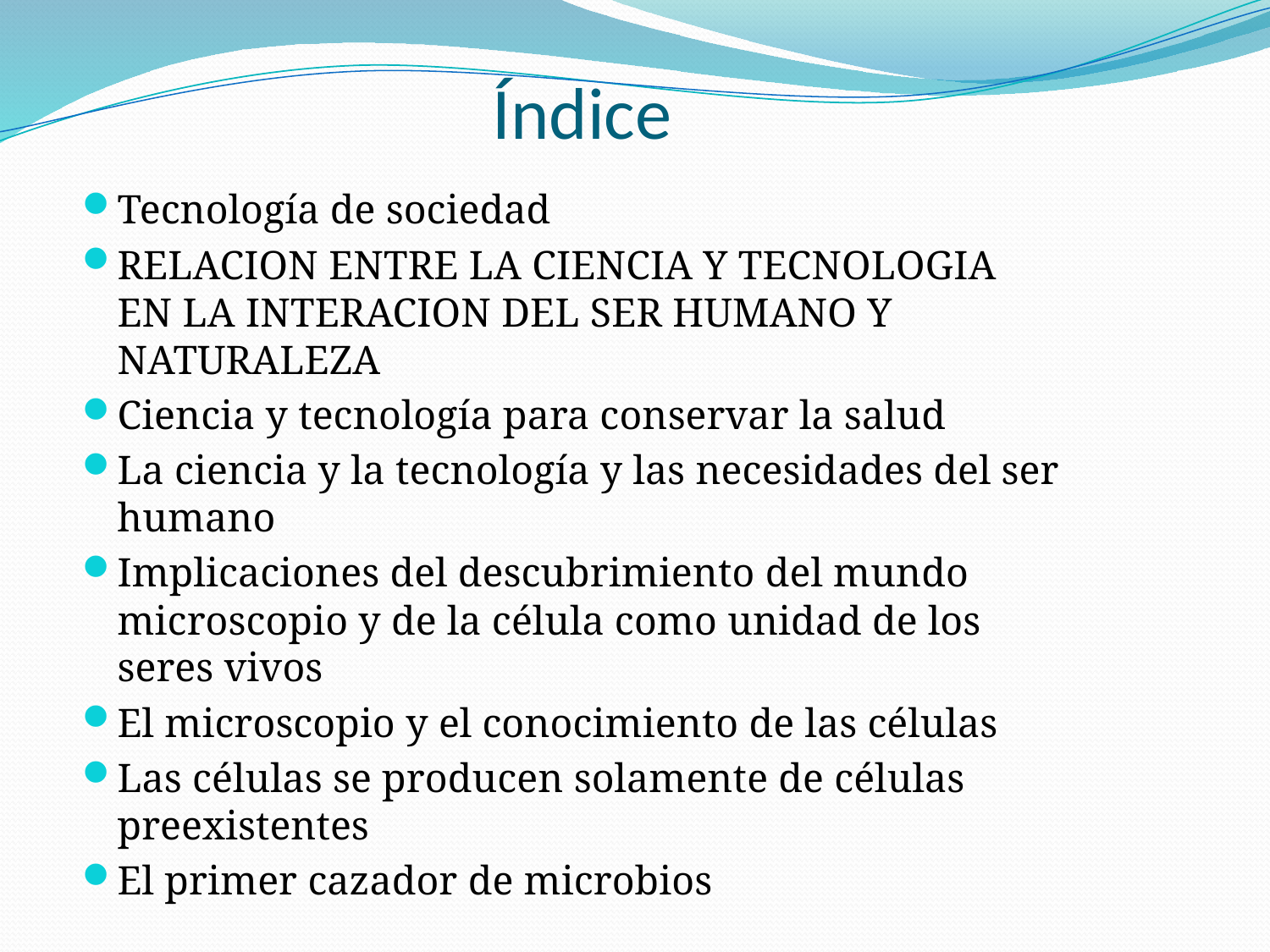

# Índice
Tecnología de sociedad
RELACION ENTRE LA CIENCIA Y TECNOLOGIA EN LA INTERACION DEL SER HUMANO Y NATURALEZA
Ciencia y tecnología para conservar la salud
La ciencia y la tecnología y las necesidades del ser humano
Implicaciones del descubrimiento del mundo microscopio y de la célula como unidad de los seres vivos
El microscopio y el conocimiento de las células
Las células se producen solamente de células preexistentes
El primer cazador de microbios